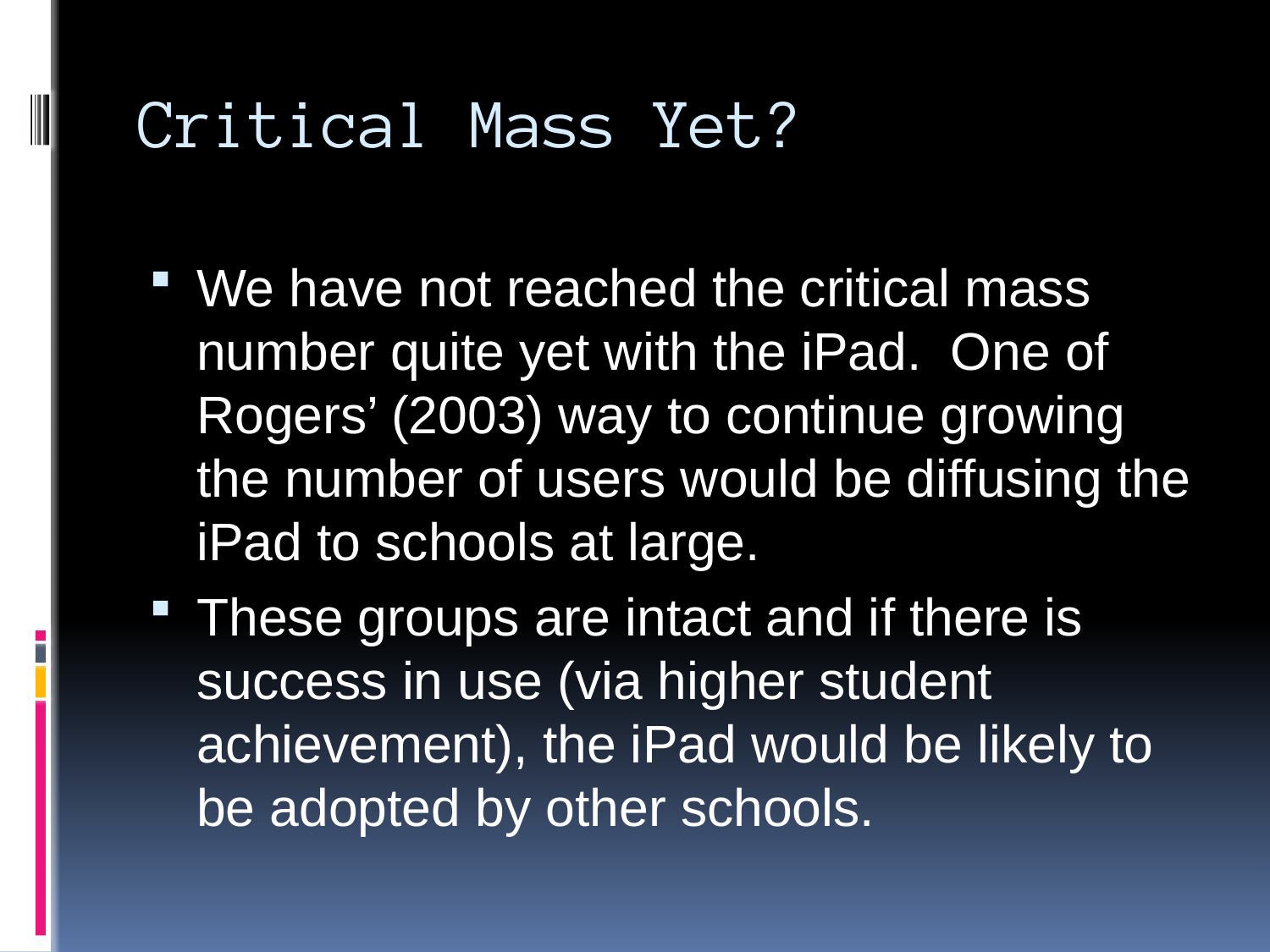

# Critical Mass Yet?
We have not reached the critical mass number quite yet with the iPad.  One of Rogers’ (2003) way to continue growing the number of users would be diffusing the iPad to schools at large.
These groups are intact and if there is success in use (via higher student achievement), the iPad would be likely to be adopted by other schools.